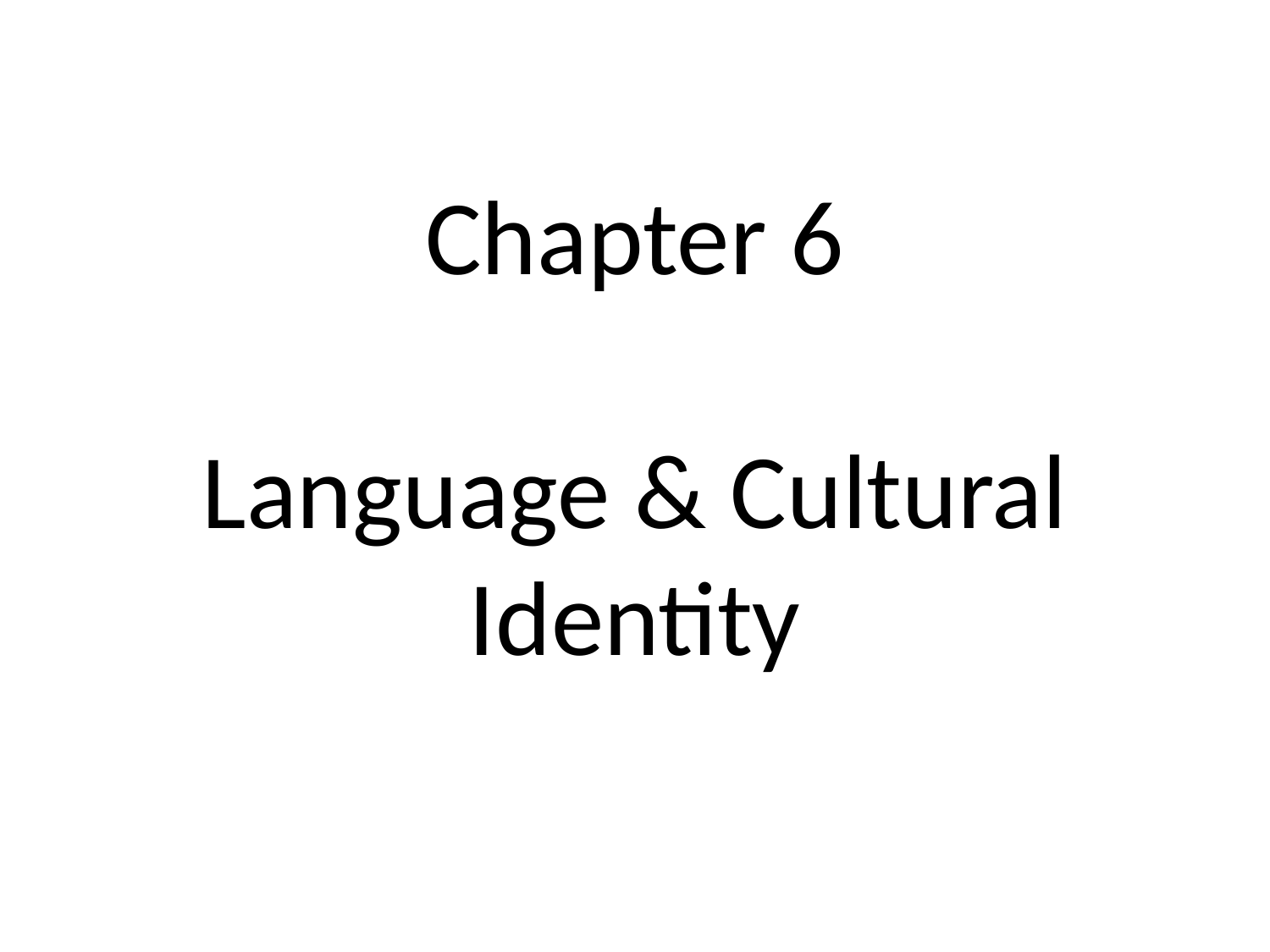

# Chapter 6 Language & Cultural Identity